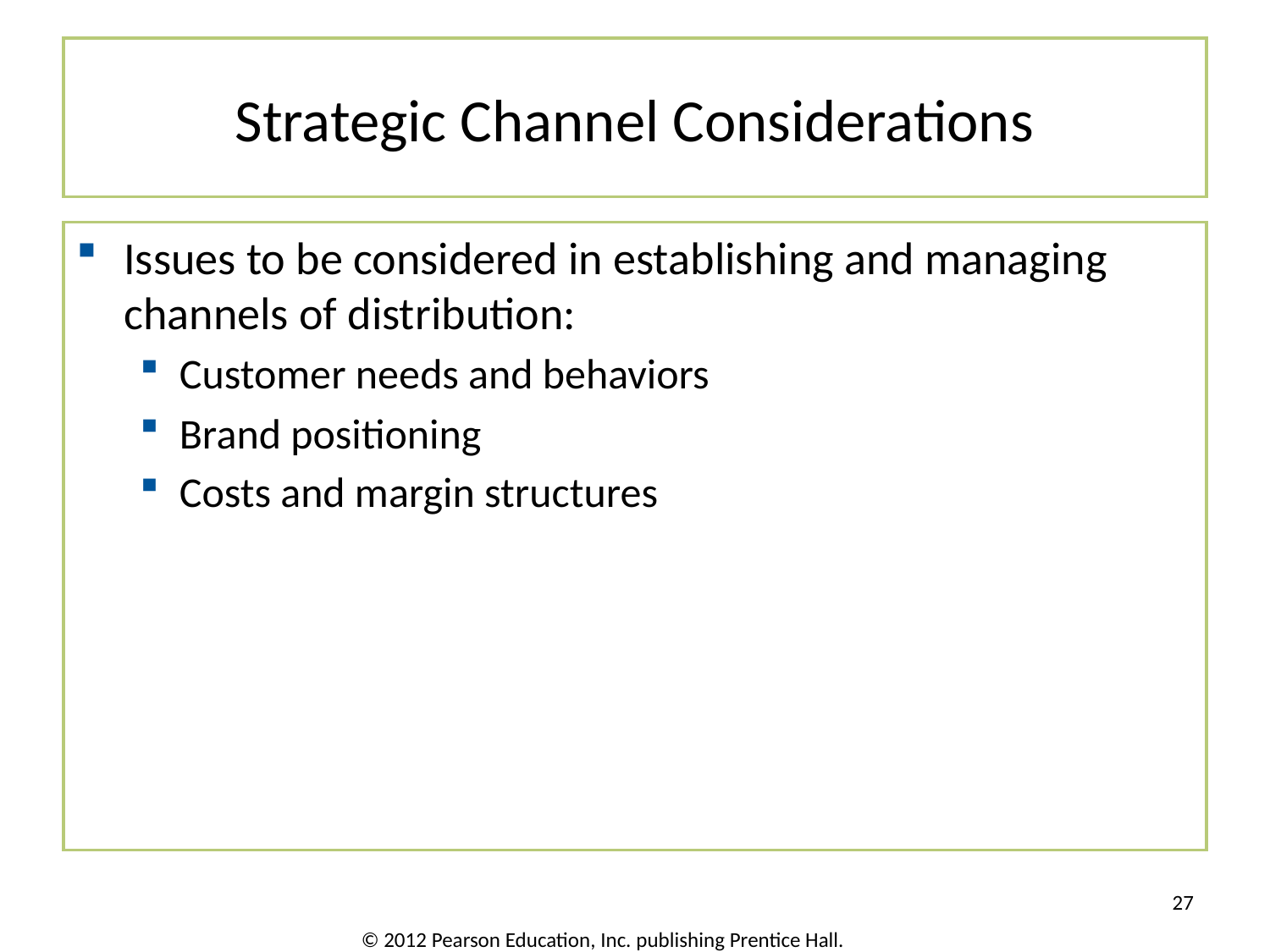

# Strategic Channel Considerations
Issues to be considered in establishing and managing channels of distribution:
Customer needs and behaviors
Brand positioning
Costs and margin structures

27